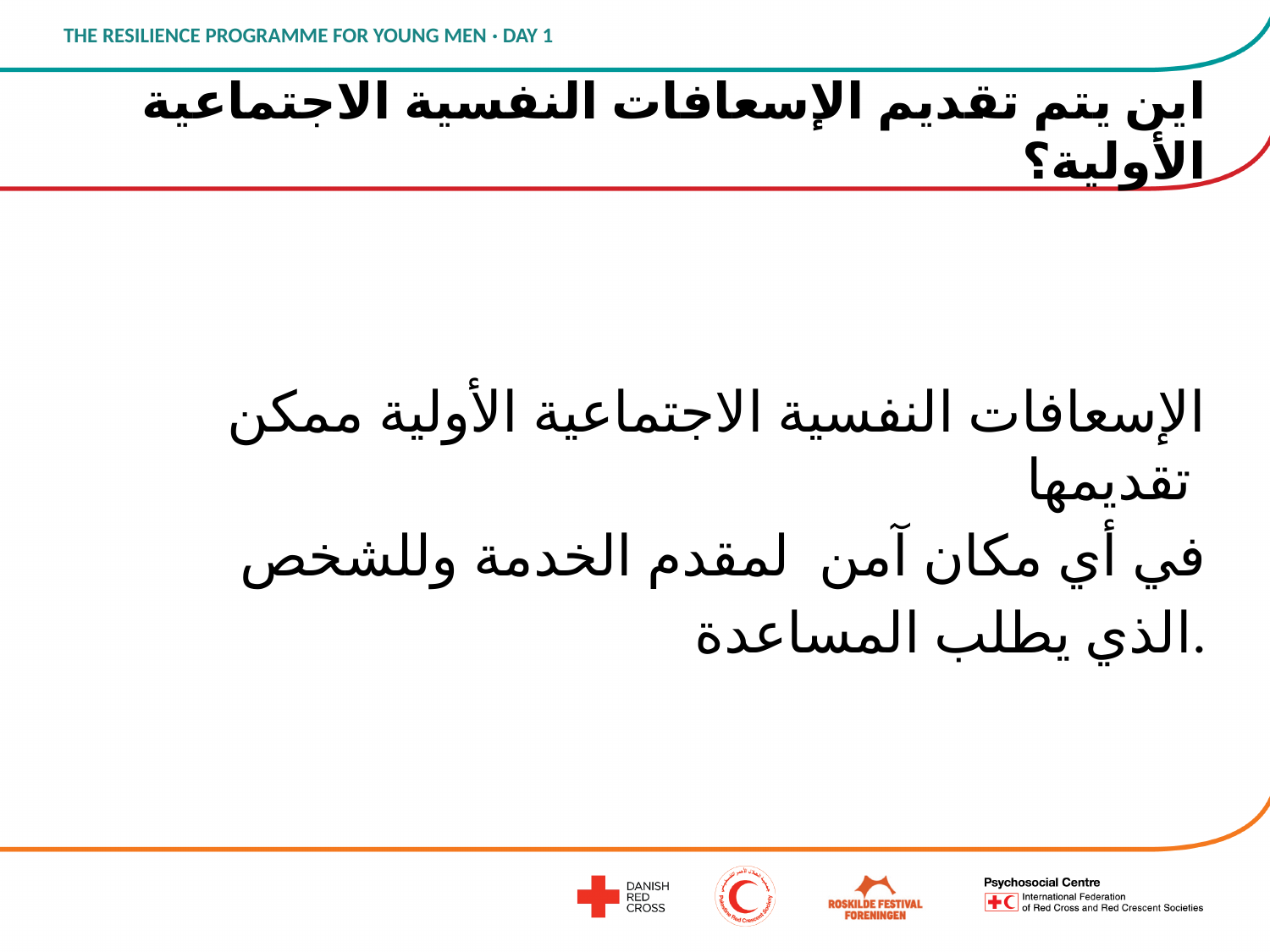

# اين يتم تقديم الإسعافات النفسية الاجتماعية الأولية؟

الإسعافات النفسية الاجتماعية الأولية ممكن تقديمها
في أي مكان آمن  لمقدم الخدمة وللشخص
 الذي يطلب المساعدة.